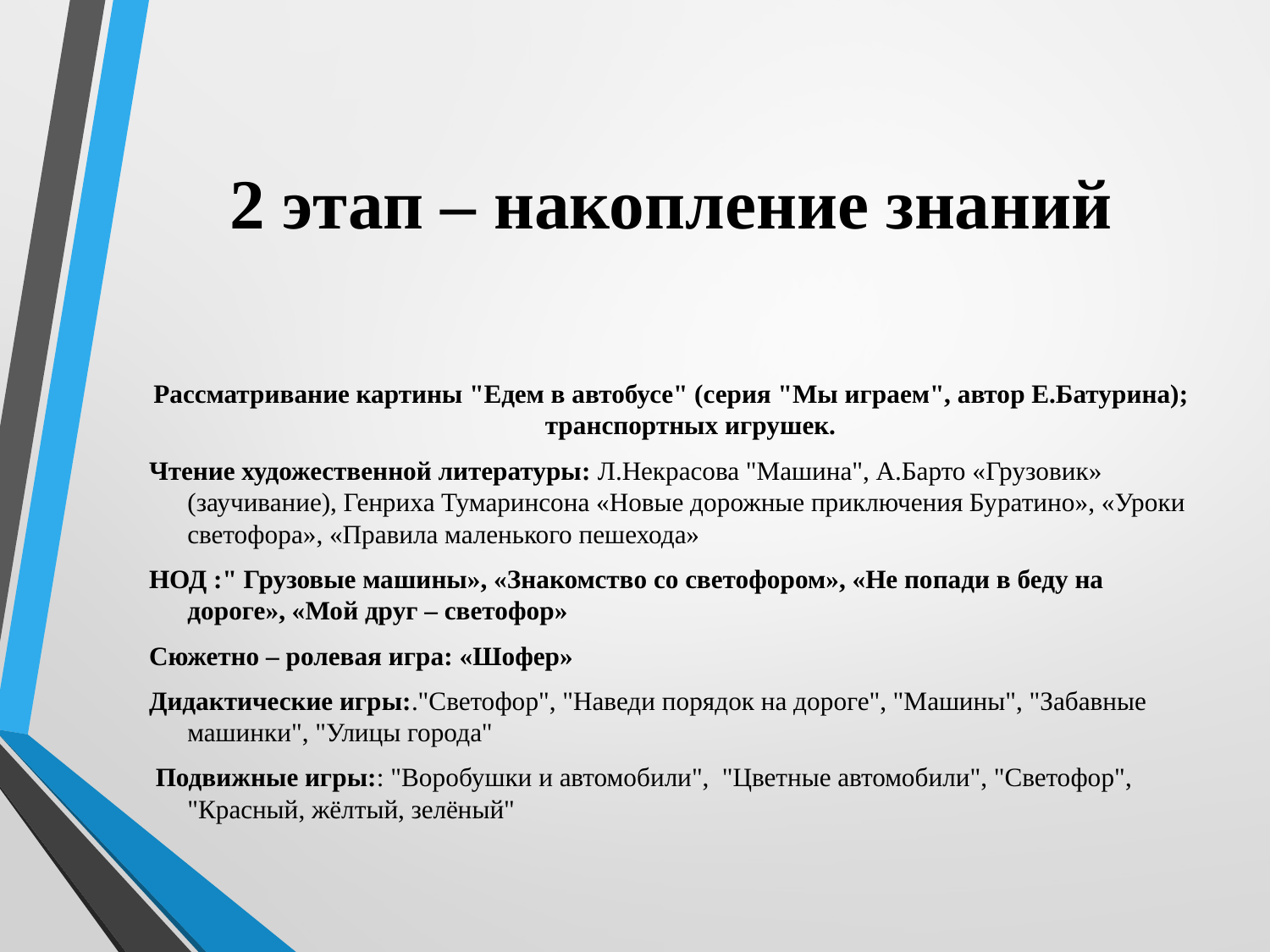

# 2 этап – накопление знаний
Рассматривание картины "Едем в автобусе" (серия "Мы играем", автор Е.Батурина); транспортных игрушек.
Чтение художественной литературы: Л.Некрасова "Машина", А.Барто «Грузовик» (заучивание), Генриха Тумаринсона «Новые дорожные приключения Буратино», «Уроки светофора», «Правила маленького пешехода»
НОД :" Грузовые машины», «Знакомство со светофором», «Не попади в беду на дороге», «Мой друг – светофор»
Сюжетно – ролевая игра: «Шофер»
Дидактические игры:."Светофор", "Наведи порядок на дороге", "Машины", "Забавные машинки", "Улицы города"
 Подвижные игры:: "Воробушки и автомобили",  "Цветные автомобили", "Светофор", "Красный, жёлтый, зелёный"